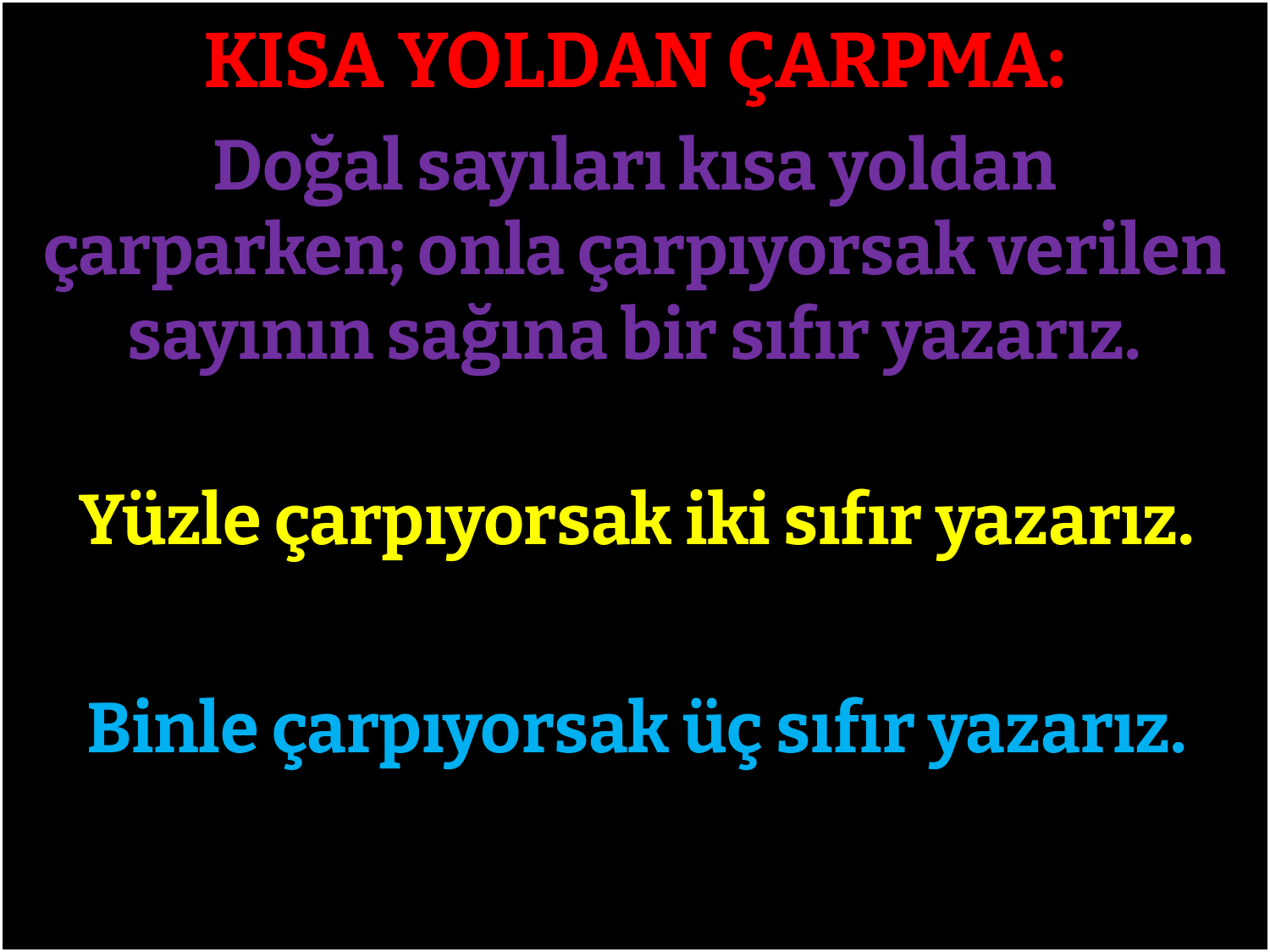

KISA YOLDAN ÇARPMA:
Doğal sayıları kısa yoldan çarparken; onla çarpıyorsak verilen sayının sağına bir sıfır yazarız.
#
Yüzle çarpıyorsak iki sıfır yazarız.
Binle çarpıyorsak üç sıfır yazarız.